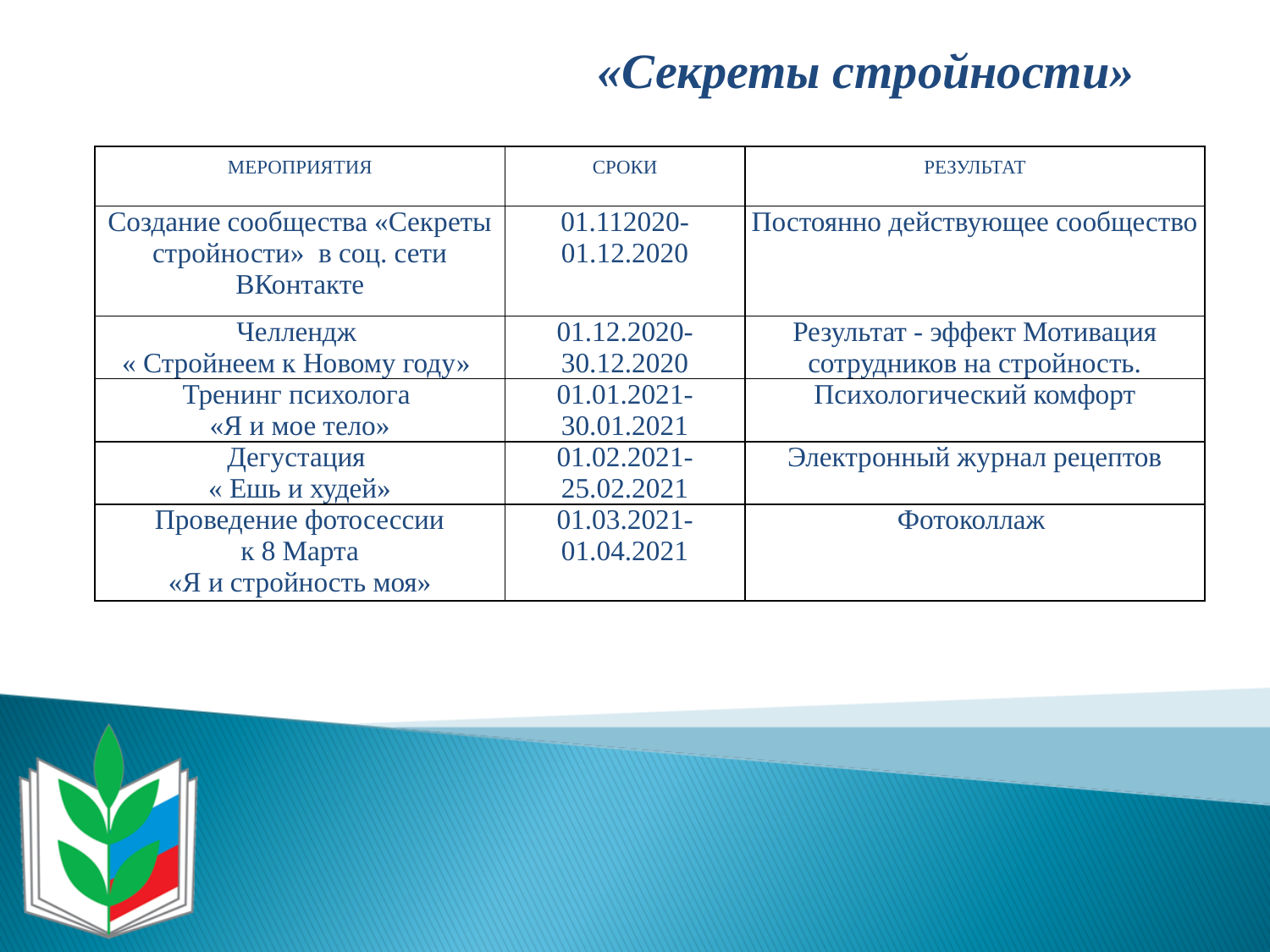

«Секреты стройности»
| МЕРОПРИЯТИЯ | СРОКИ | РЕЗУЛЬТАТ |
| --- | --- | --- |
| Создание сообщества «Секреты стройности» в соц. сети ВКонтакте | 01.112020-01.12.2020 | Постоянно действующее сообщество |
| Челлендж « Стройнеем к Новому году» | 01.12.2020-30.12.2020 | Результат - эффект Мотивация сотрудников на стройность. |
| Тренинг психолога «Я и мое тело» | 01.01.2021-30.01.2021 | Психологический комфорт |
| Дегустация « Ешь и худей» | 01.02.2021-25.02.2021 | Электронный журнал рецептов |
| Проведение фотосессии к 8 Марта «Я и стройность моя» | 01.03.2021-01.04.2021 | Фотоколлаж |
#